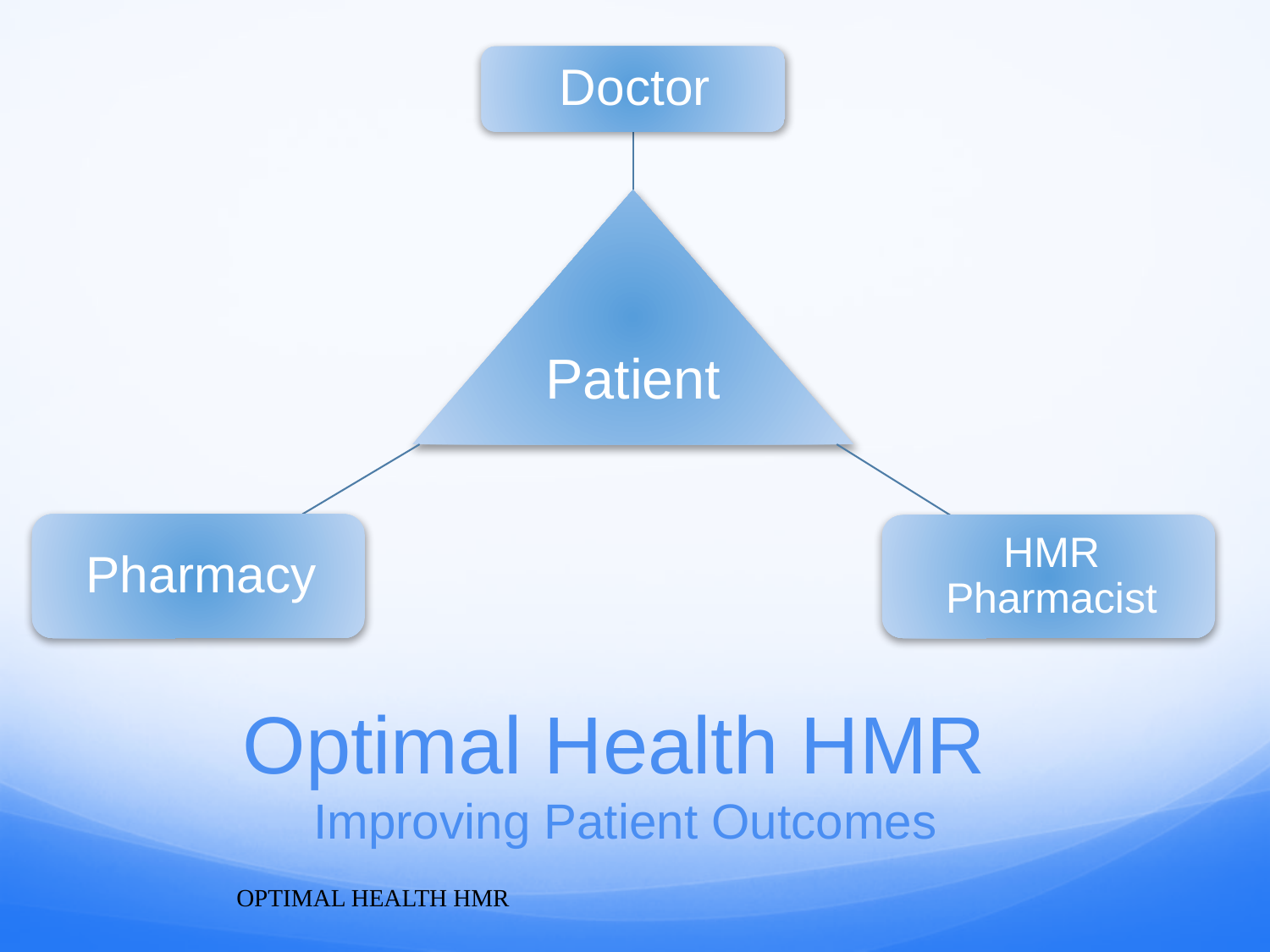

Patient
Doctor
HMR Pharmacist
Pharmacy
# Optimal Health HMR Improving Patient Outcomes
OPTIMAL HEALTH HMR